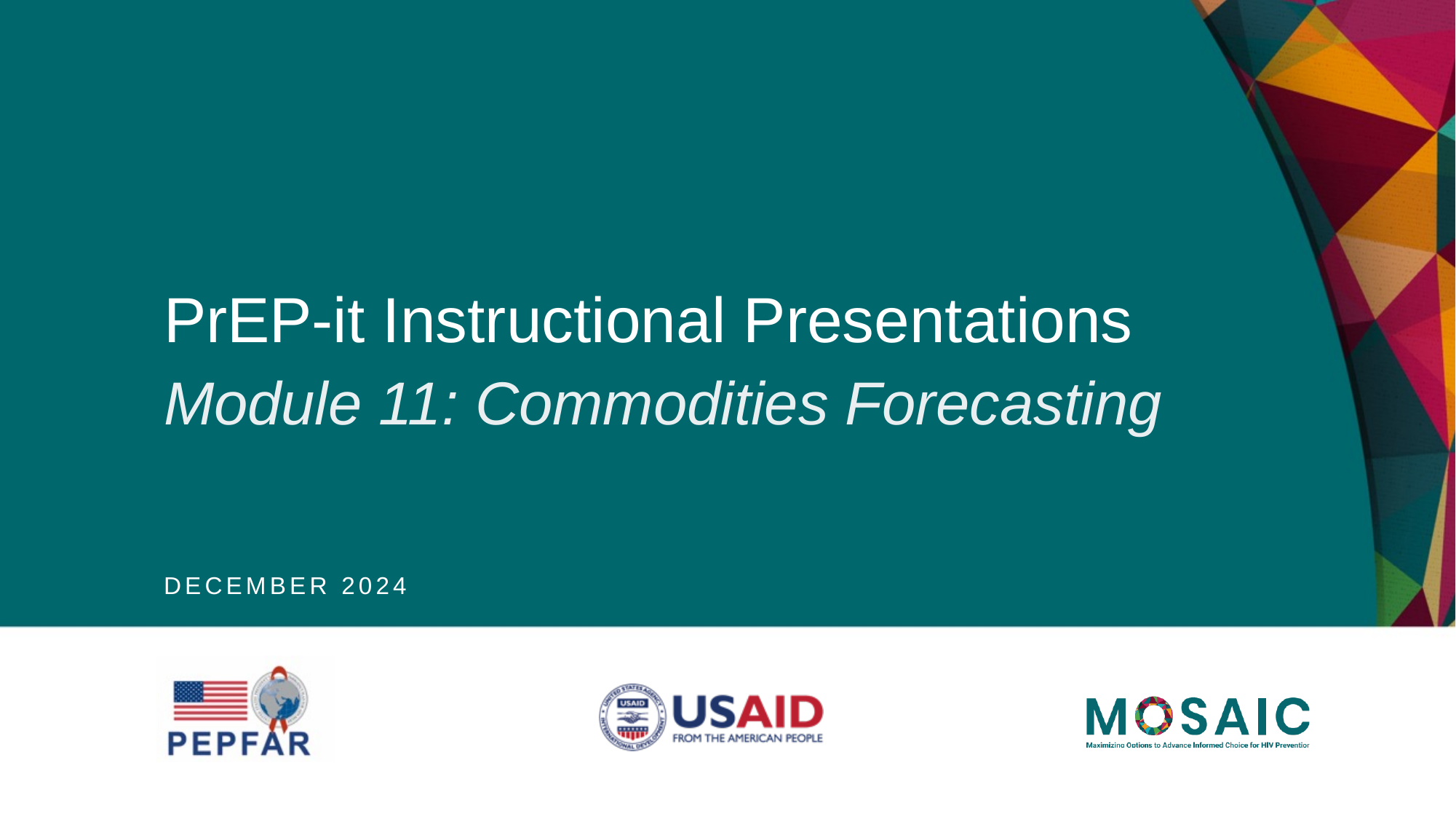

# PrEP-it Instructional Presentations Module 11: Commodities Forecasting

DECEMBER 2024